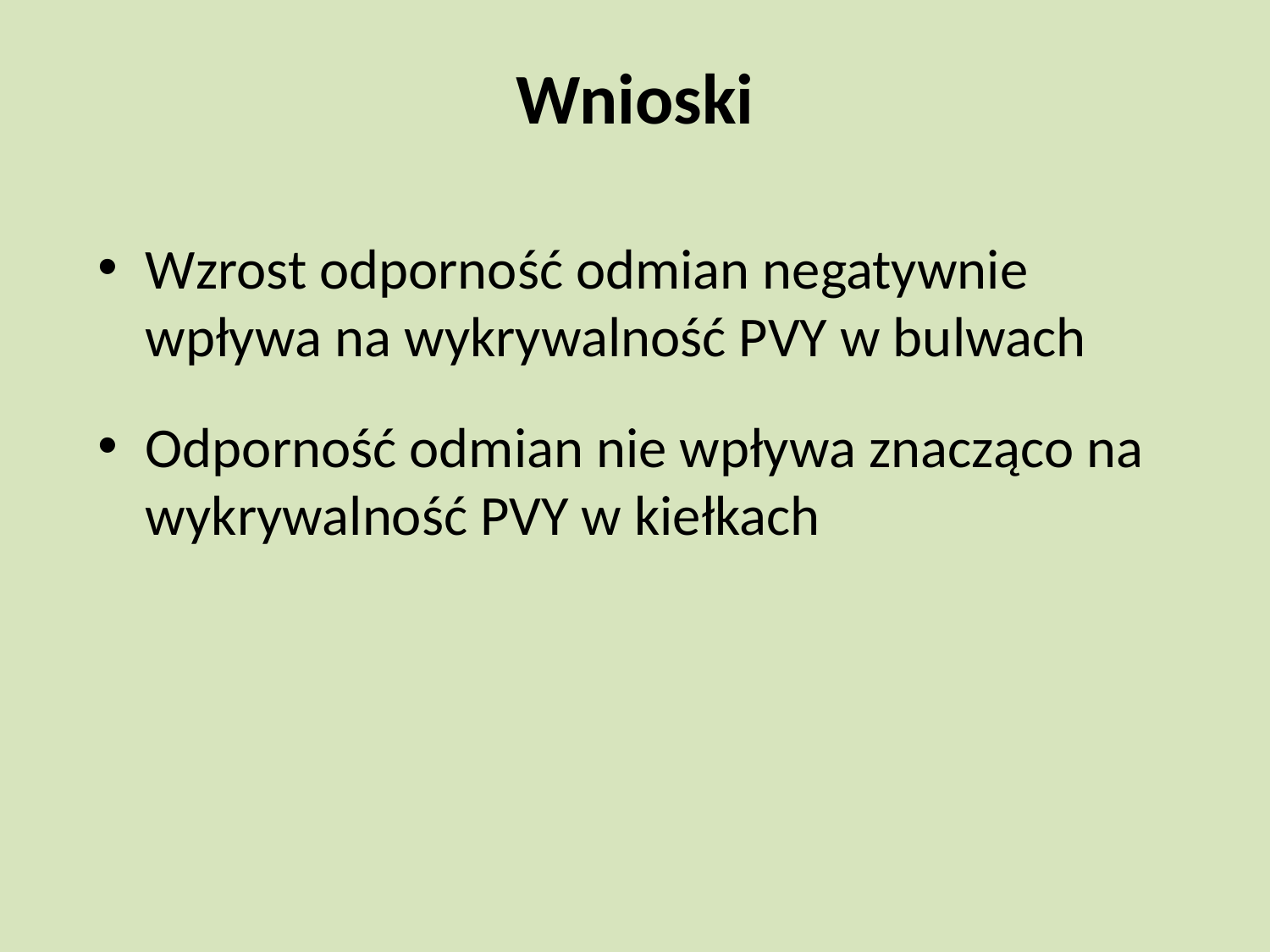

# Wnioski
Wzrost odporność odmian negatywnie wpływa na wykrywalność PVY w bulwach
Odporność odmian nie wpływa znacząco na wykrywalność PVY w kiełkach